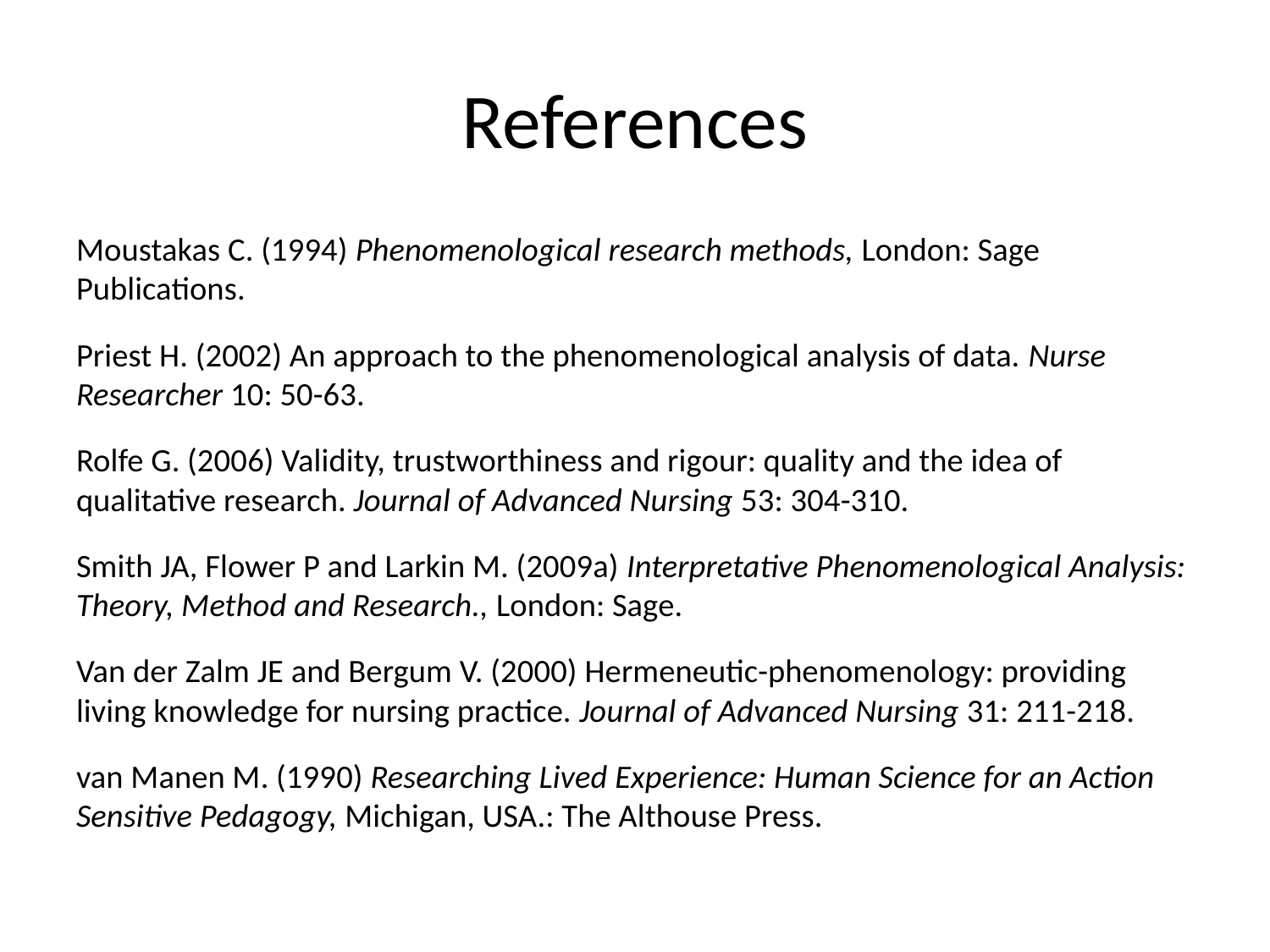

# References
Moustakas C. (1994) Phenomenological research methods, London: Sage Publications.
Priest H. (2002) An approach to the phenomenological analysis of data. Nurse Researcher 10: 50-63.
Rolfe G. (2006) Validity, trustworthiness and rigour: quality and the idea of qualitative research. Journal of Advanced Nursing 53: 304-310.
Smith JA, Flower P and Larkin M. (2009a) Interpretative Phenomenological Analysis: Theory, Method and Research., London: Sage.
Van der Zalm JE and Bergum V. (2000) Hermeneutic-phenomenology: providing living knowledge for nursing practice. Journal of Advanced Nursing 31: 211-218.
van Manen M. (1990) Researching Lived Experience: Human Science for an Action Sensitive Pedagogy, Michigan, USA.: The Althouse Press.